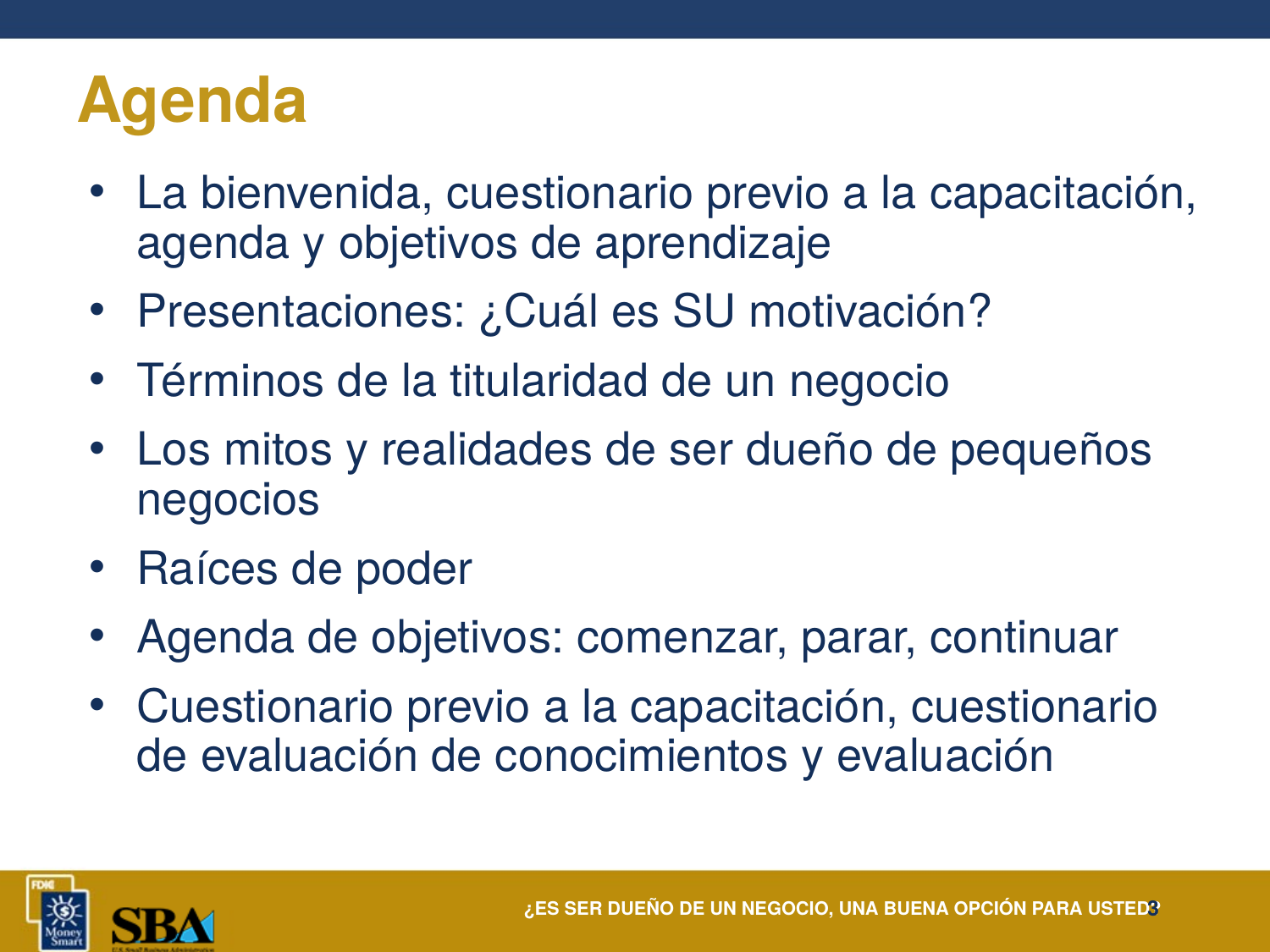

# Agenda
La bienvenida, cuestionario previo a la capacitación, agenda y objetivos de aprendizaje
Presentaciones: ¿Cuál es SU motivación?
Términos de la titularidad de un negocio
Los mitos y realidades de ser dueño de pequeños negocios
Raíces de poder
Agenda de objetivos: comenzar, parar, continuar
Cuestionario previo a la capacitación, cuestionario de evaluación de conocimientos y evaluación